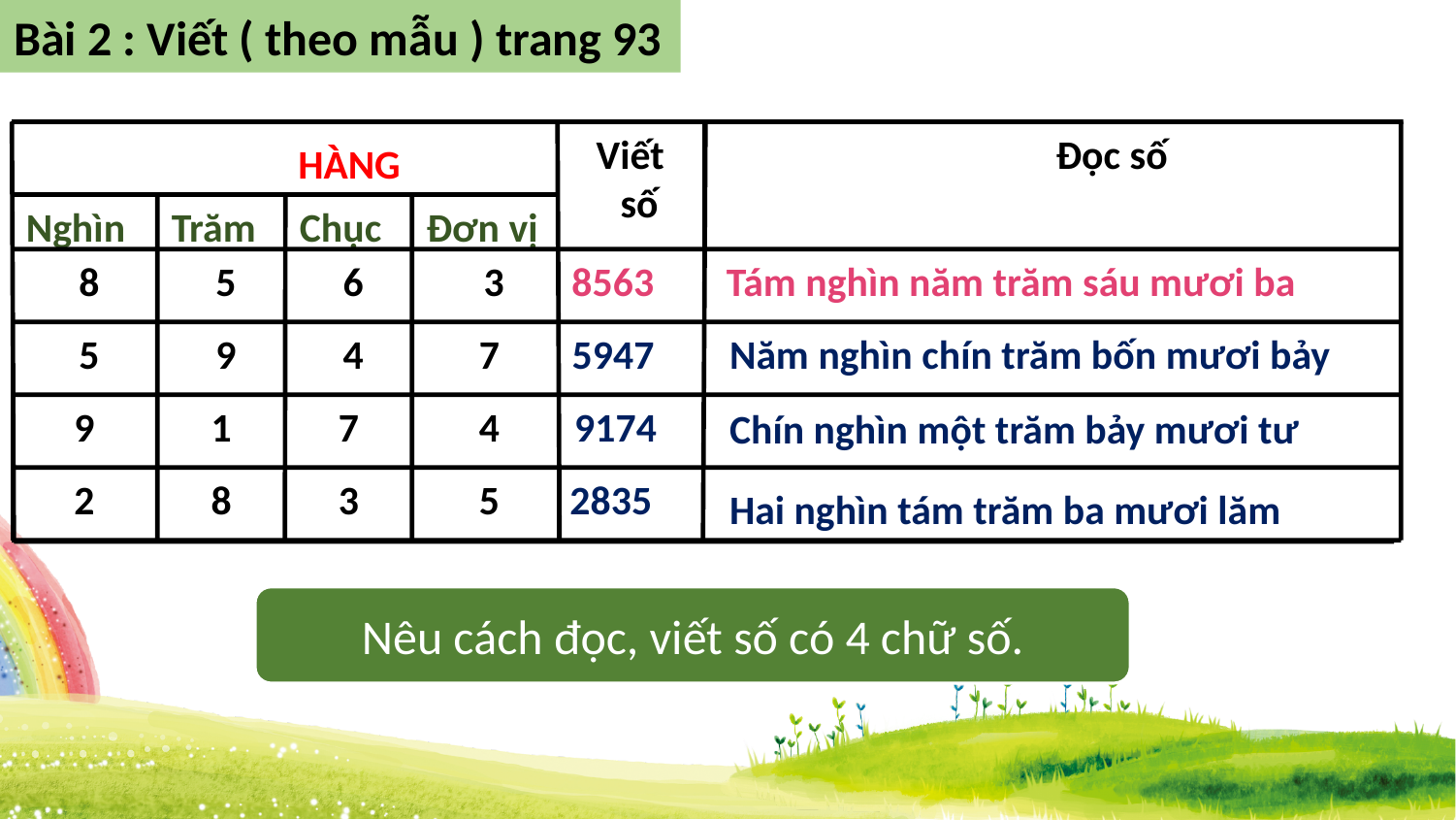

Bài 2 : Viết ( theo mẫu ) trang 93
              HÀNG

Viết
  số

             Đọc số

Nghìn

Trăm

Chục
Đơn vị

  8

  5
  6
  3
8563
 Tám nghìn năm trăm sáu mươi ba
  5

  9
  4
  7

5947

Năm nghìn chín trăm bốn mươi bảy
 9

 1
 7
 4

9174

Chín nghìn một trăm bảy mươi tư
 2

 8
 3
 5
2835

Hai nghìn tám trăm ba mươi lăm

Nêu cách đọc, viết số có 4 chữ số.